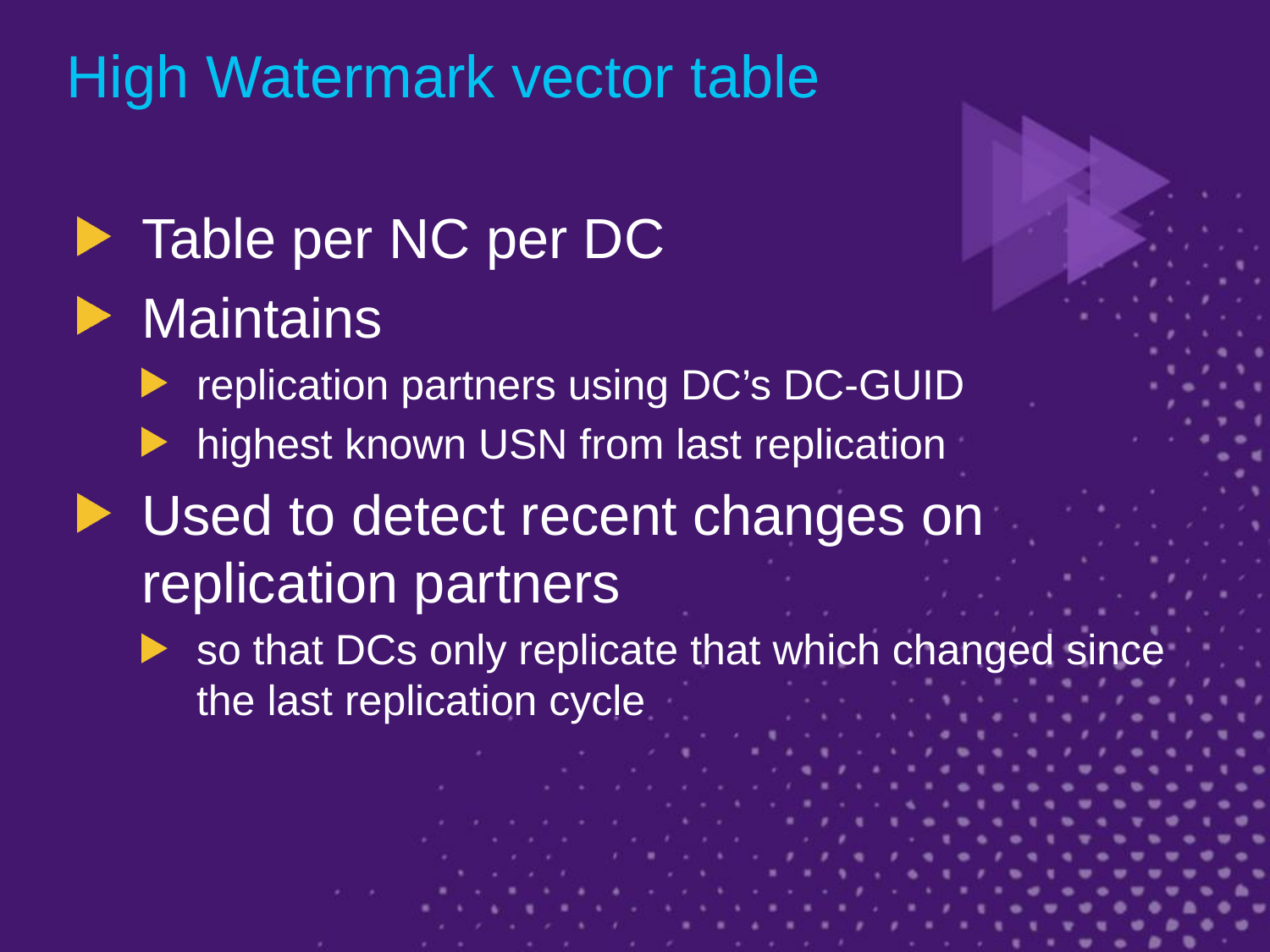

# High Watermark vector table
Table per NC per DC
Maintains
replication partners using DC’s DC-GUID
highest known USN from last replication
Used to detect recent changes on replication partners
so that DCs only replicate that which changed since the last replication cycle